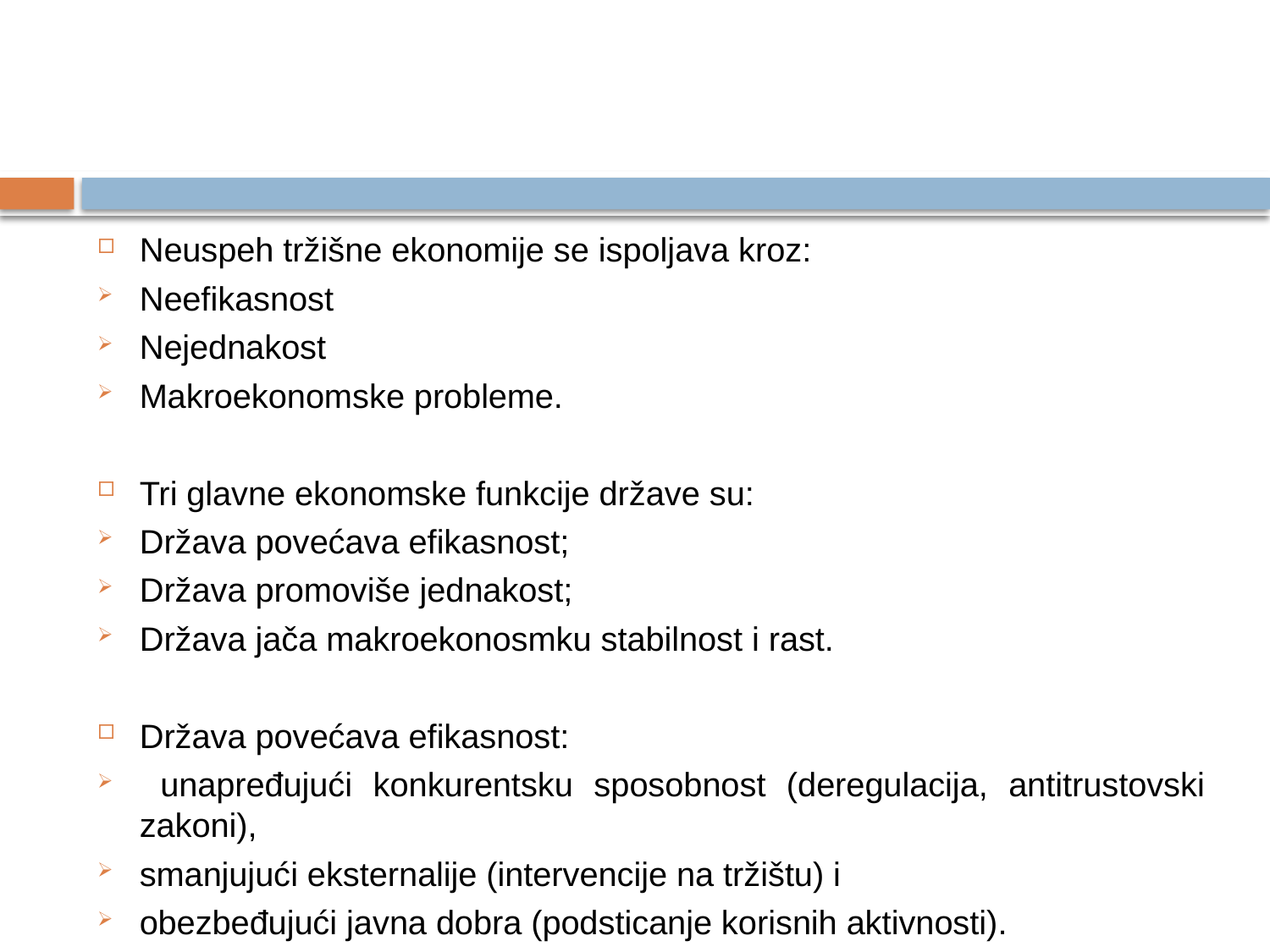

#
Neuspeh tržišne ekonomije se ispoljava kroz:
Neefikasnost
Nejednakost
Makroekonomske probleme.

Tri glavne ekonomske funkcije države su:
Država povećava efikasnost;
Država promoviše jednakost;
Država jača makroekonosmku stabilnost i rast.

Država povećava efikasnost:
 unapređujući konkurentsku sposobnost (deregulacija, antitrustovski zakoni),
smanjujući eksternalije (intervencije na tržištu) i
obezbeđujući javna dobra (podsticanje korisnih aktivnosti).